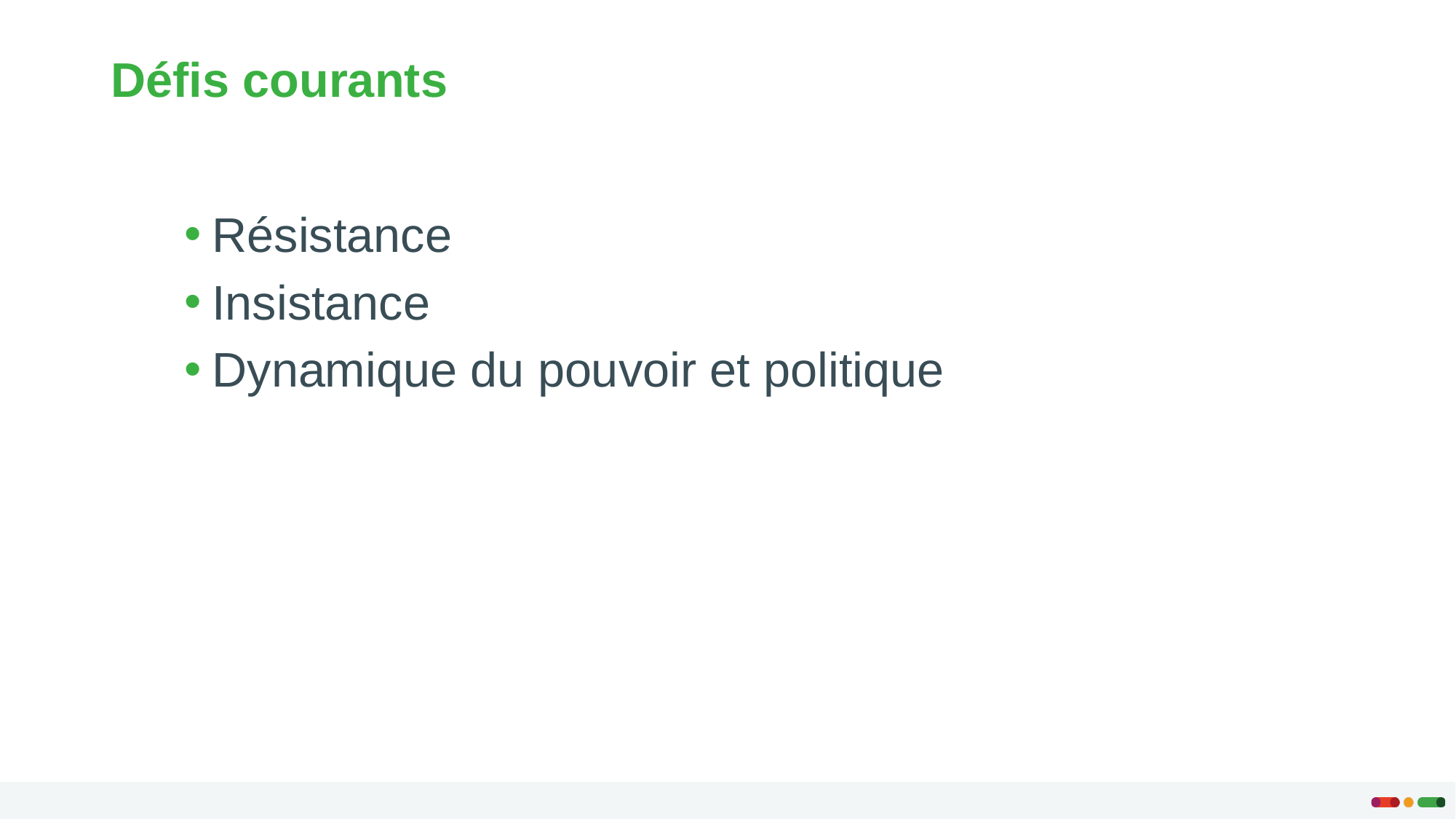

# Défis courants
Résistance
Insistance
Dynamique du pouvoir et politique